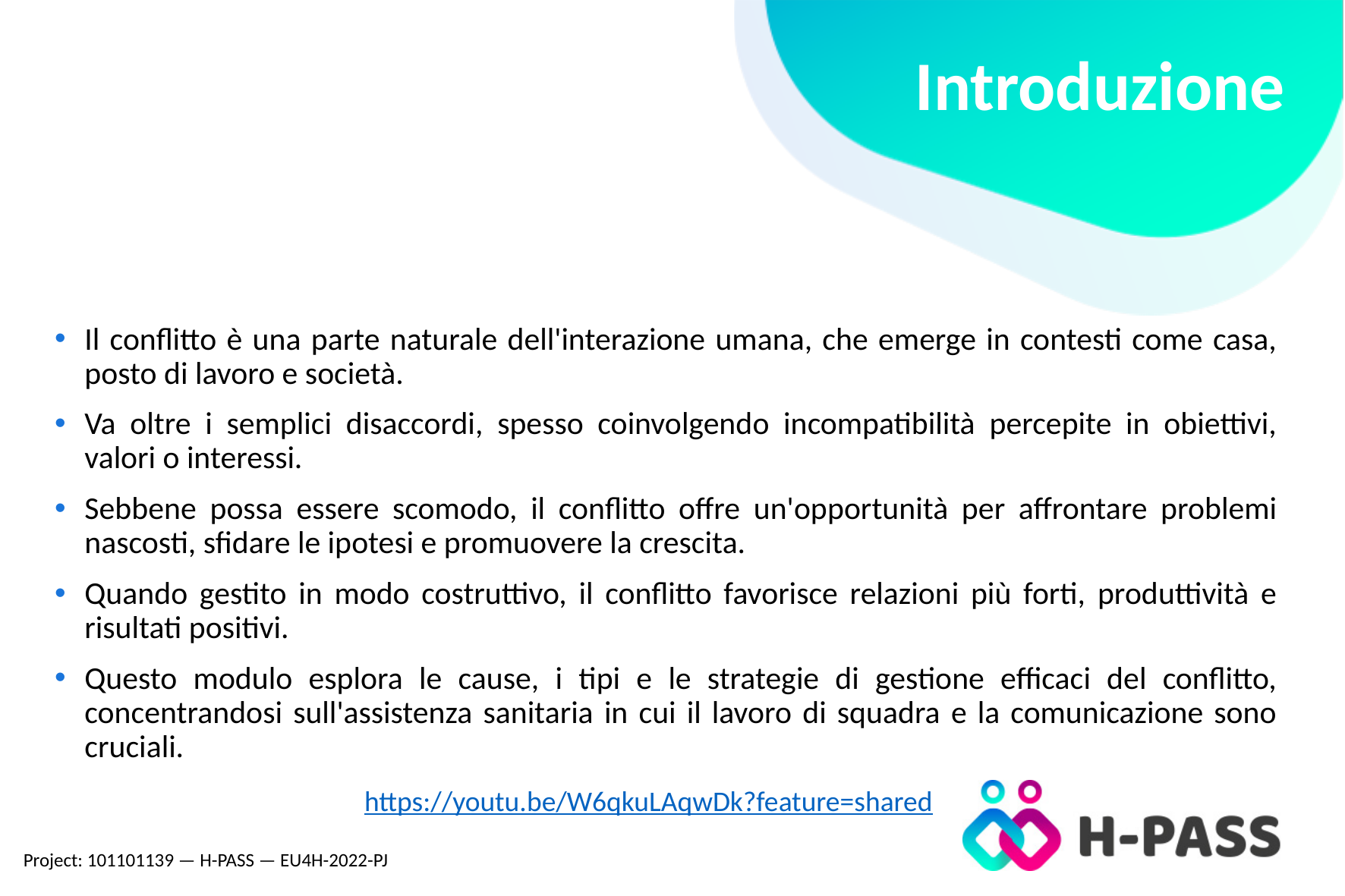

Introduzione
Il conflitto è una parte naturale dell'interazione umana, che emerge in contesti come casa, posto di lavoro e società.
Va oltre i semplici disaccordi, spesso coinvolgendo incompatibilità percepite in obiettivi, valori o interessi.
Sebbene possa essere scomodo, il conflitto offre un'opportunità per affrontare problemi nascosti, sfidare le ipotesi e promuovere la crescita.
Quando gestito in modo costruttivo, il conflitto favorisce relazioni più forti, produttività e risultati positivi.
Questo modulo esplora le cause, i tipi e le strategie di gestione efficaci del conflitto, concentrandosi sull'assistenza sanitaria in cui il lavoro di squadra e la comunicazione sono cruciali.
https://youtu.be/W6qkuLAqwDk?feature=shared
Project: 101101139 — H-PASS — EU4H-2022-PJ